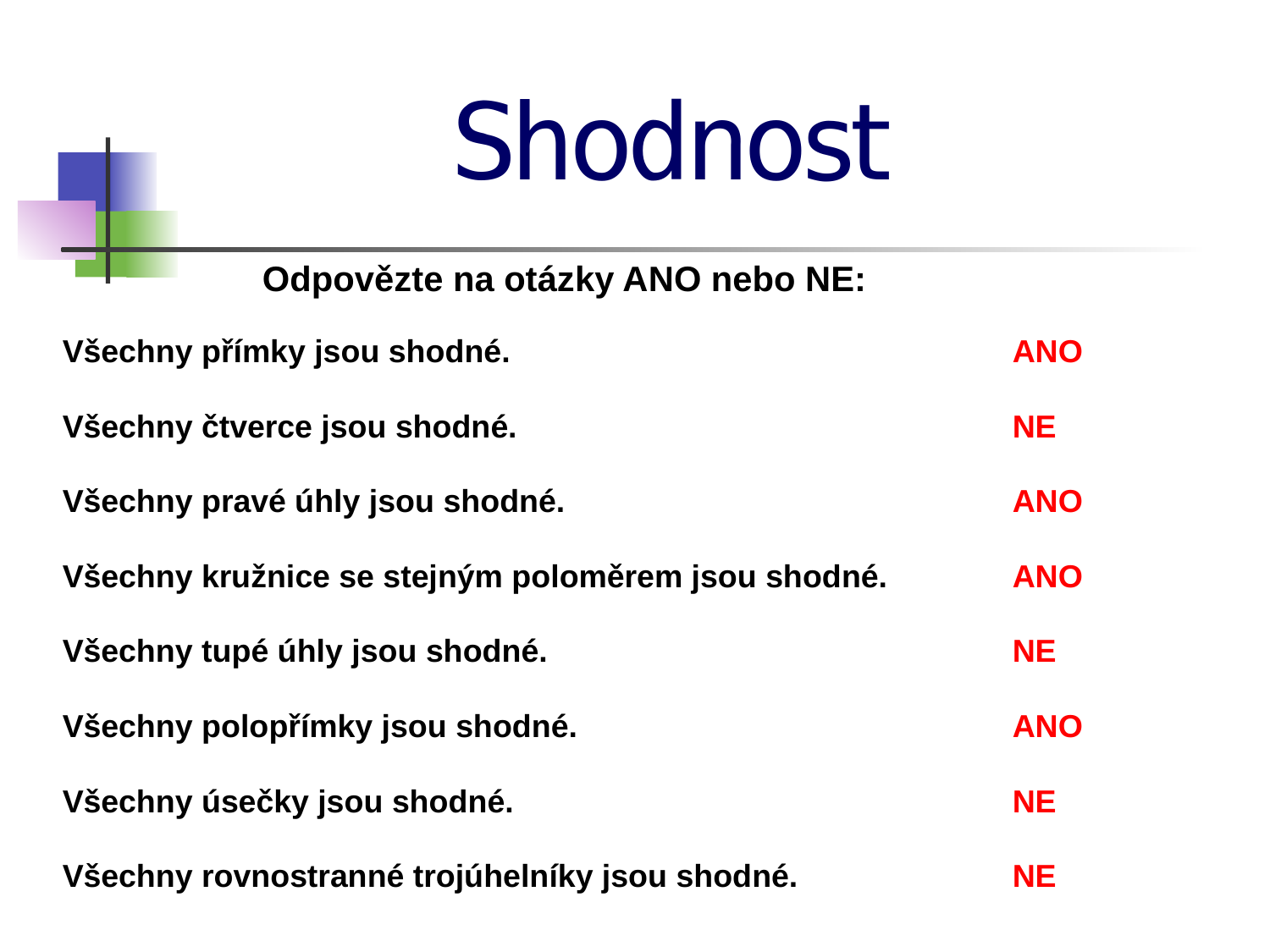

Shodnost
Odpovězte na otázky ANO nebo NE:
Všechny přímky jsou shodné.
ANO
Všechny čtverce jsou shodné.
NE
Všechny pravé úhly jsou shodné.
ANO
Všechny kružnice se stejným poloměrem jsou shodné.
ANO
Všechny tupé úhly jsou shodné.
NE
Všechny polopřímky jsou shodné.
ANO
Všechny úsečky jsou shodné.
NE
Všechny rovnostranné trojúhelníky jsou shodné.
NE